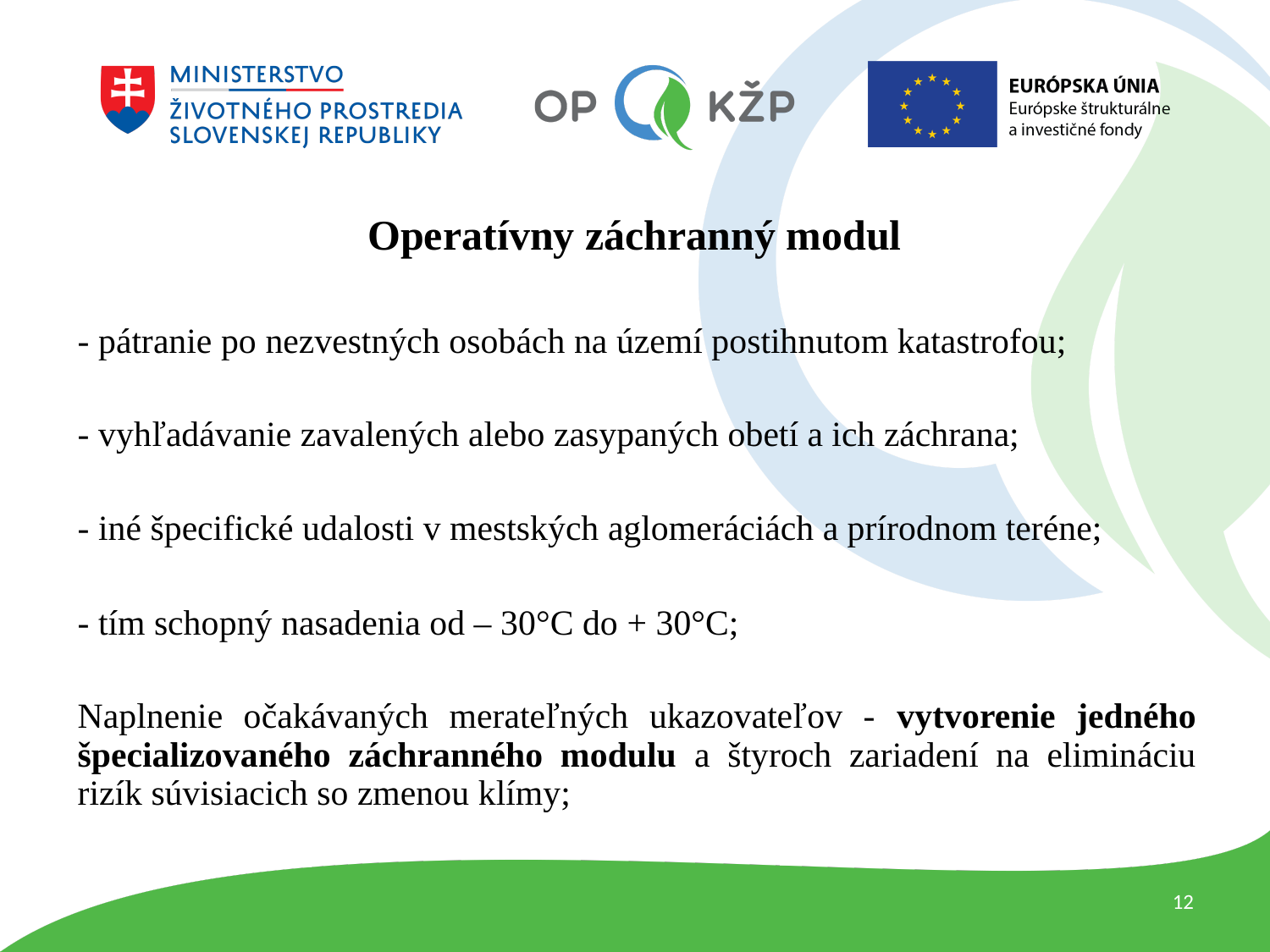

# Operatívny záchranný modul
- pátranie po nezvestných osobách na území postihnutom katastrofou;

- vyhľadávanie zavalených alebo zasypaných obetí a ich záchrana;

- iné špecifické udalosti v mestských aglomeráciách a prírodnom teréne;

- tím schopný nasadenia od – 30°C do + 30°C;

Naplnenie očakávaných merateľných ukazovateľov - vytvorenie jedného špecializovaného záchranného modulu a štyroch zariadení na elimináciu rizík súvisiacich so zmenou klímy;

12